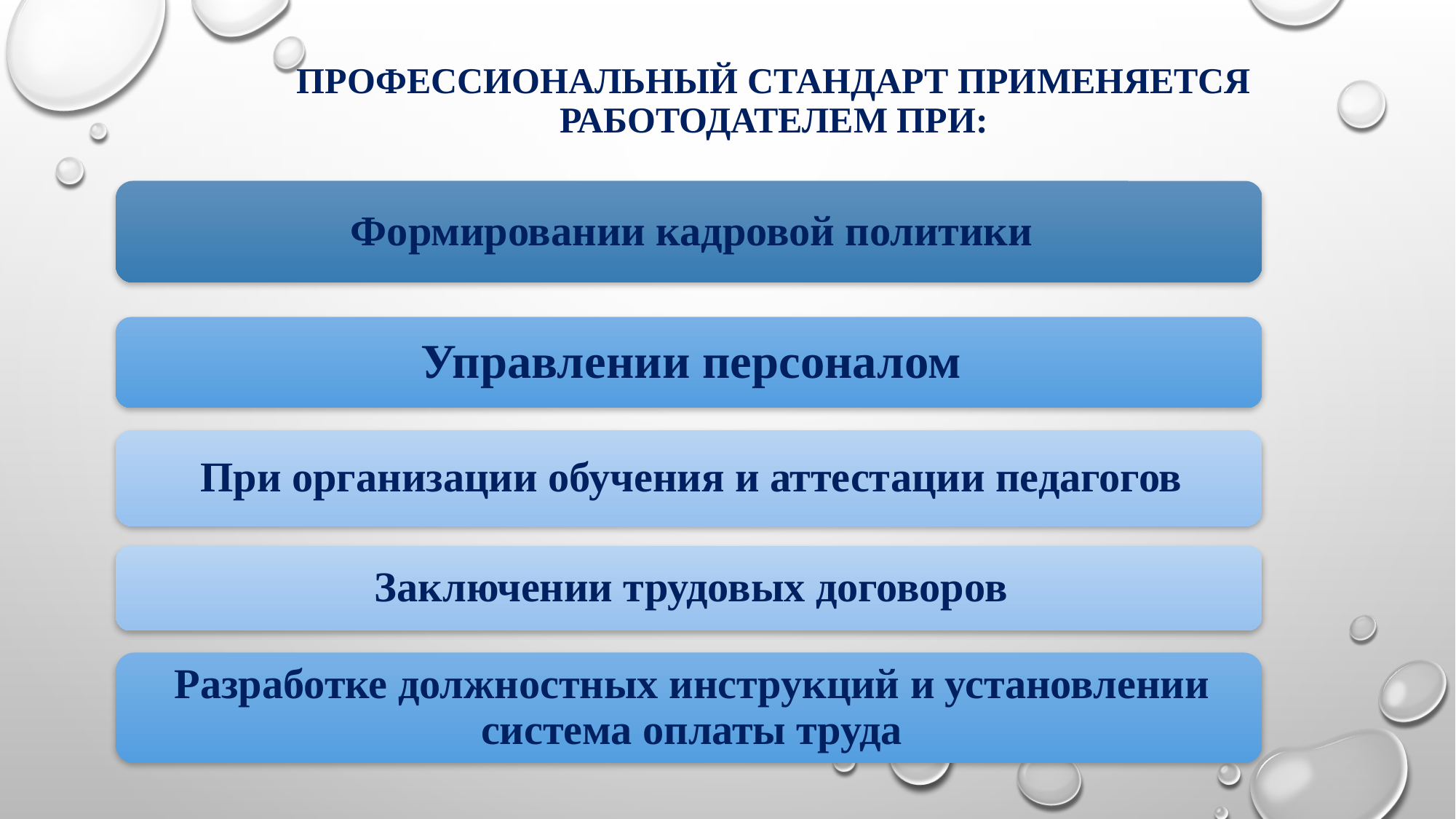

# профессиональный стандарт применяется работодателем при:
Формировании кадровой политики
Управлении персоналом
При организации обучения и аттестации педагогов
Заключении трудовых договоров
Разработке должностных инструкций и установлении система оплаты труда